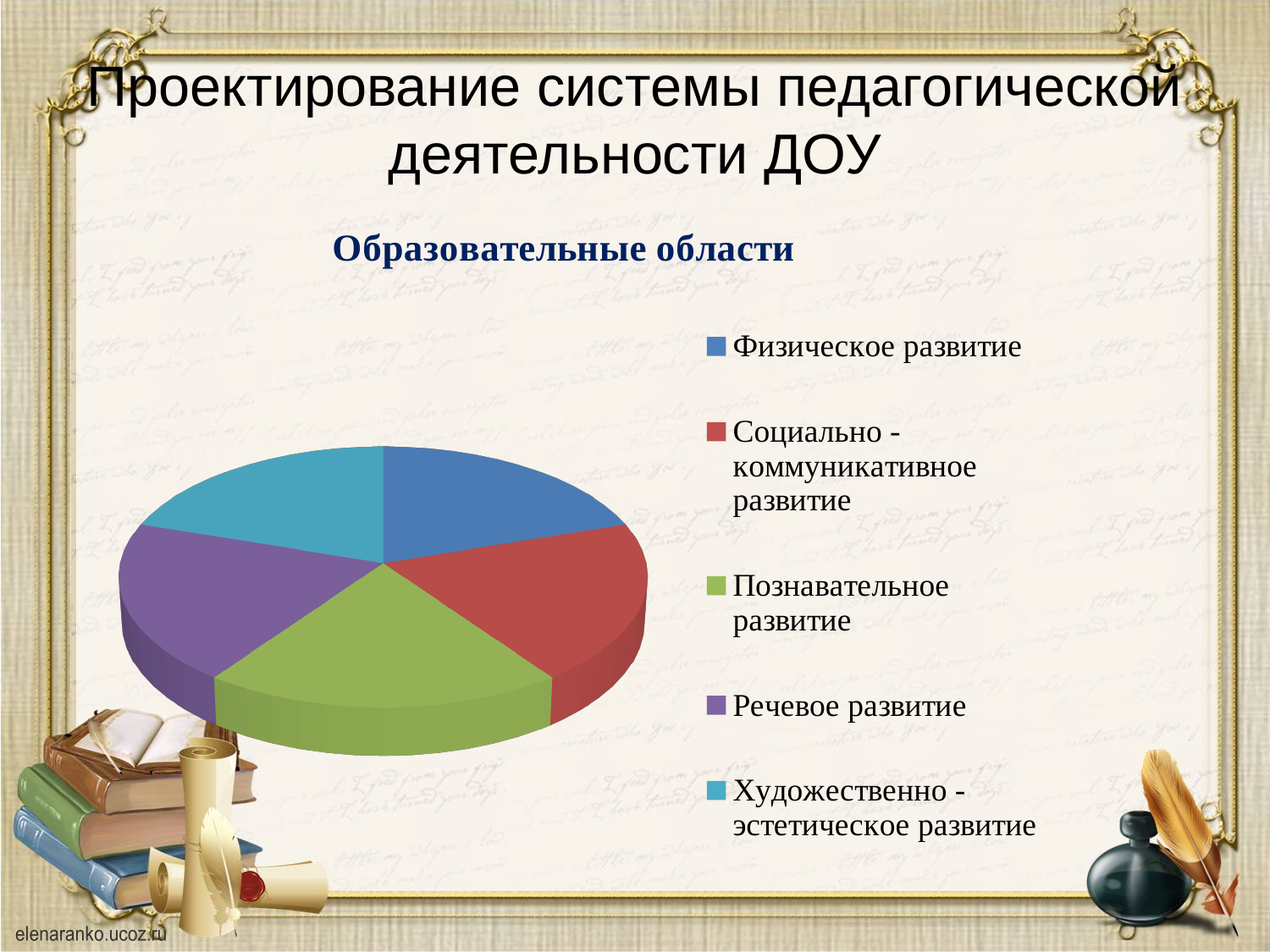

# Проектирование системы педагогической деятельности ДОУ

[unsupported chart]